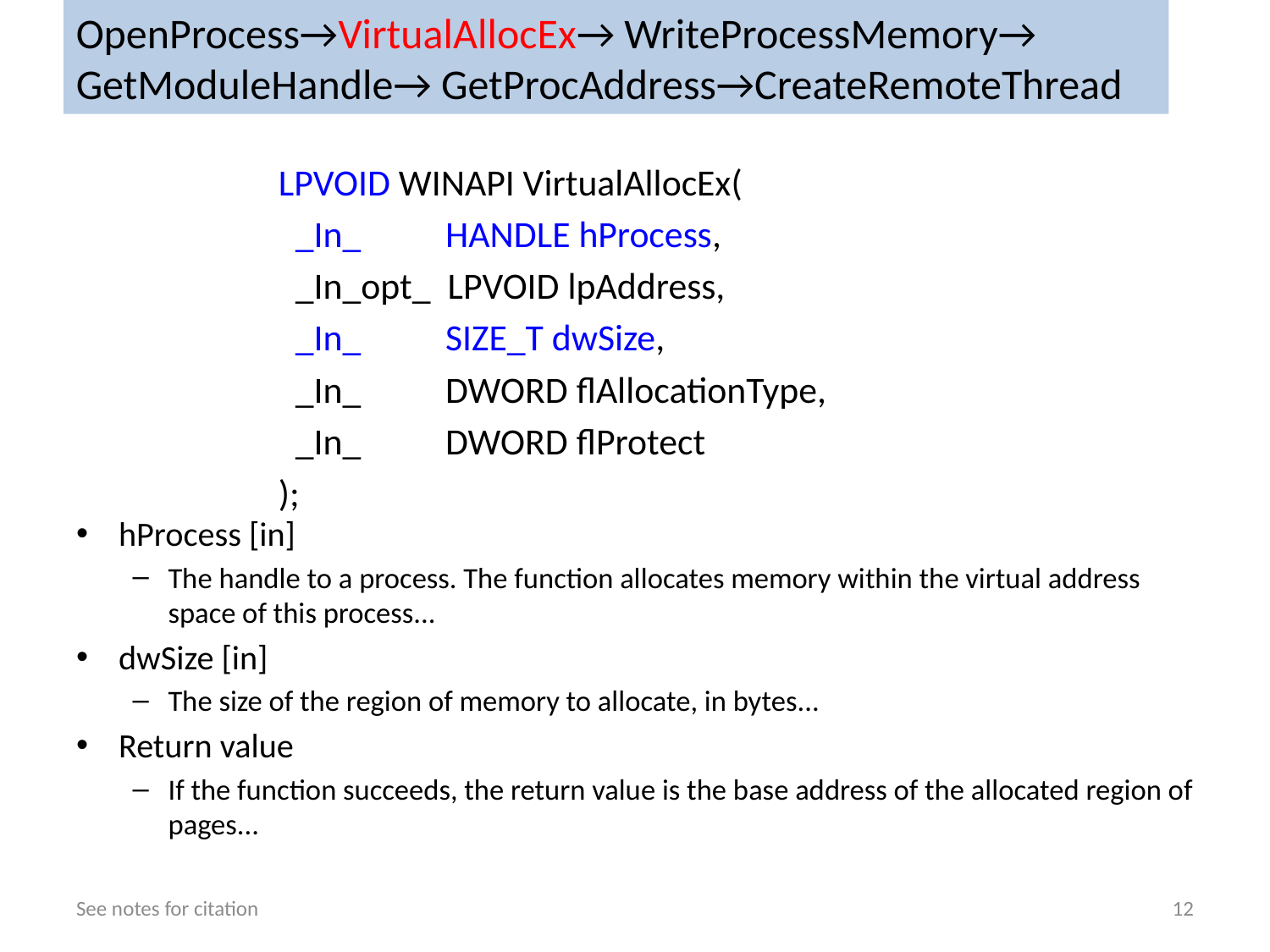

OpenProcess→VirtualAllocEx→ WriteProcessMemory→
GetModuleHandle→ GetProcAddress→CreateRemoteThread
LPVOID WINAPI VirtualAllocEx(
  _In_          HANDLE hProcess,
  _In_opt_  LPVOID lpAddress,
  _In_          SIZE_T dwSize,
  _In_          DWORD flAllocationType,
  _In_          DWORD flProtect
);

hProcess [in]
The handle to a process. The function allocates memory within the virtual address space of this process...
dwSize [in]
The size of the region of memory to allocate, in bytes...
Return value
If the function succeeds, the return value is the base address of the allocated region of pages...
See notes for citation
12